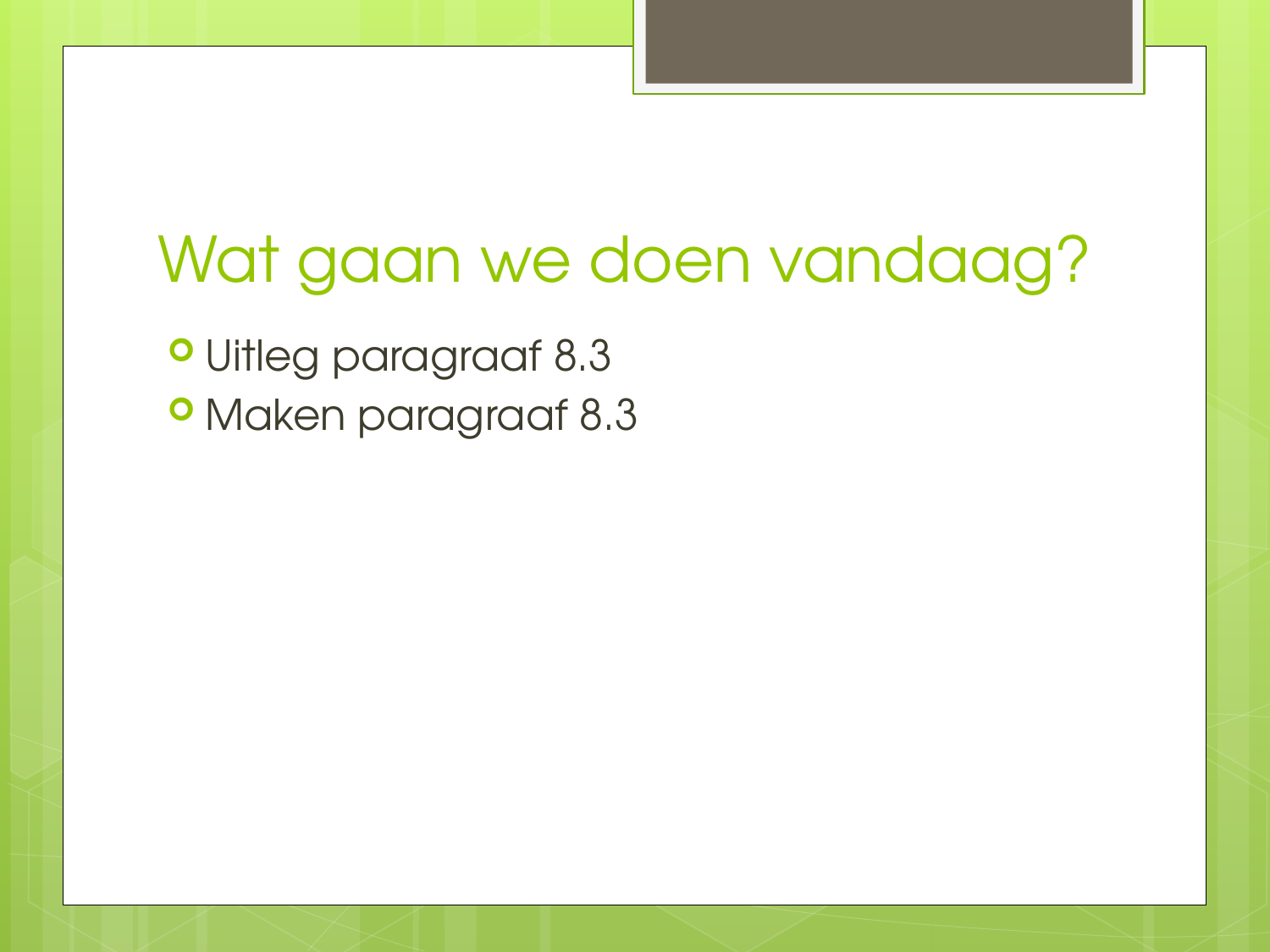

# Wat gaan we doen vandaag?
Uitleg paragraaf 8.3
Maken paragraaf 8.3